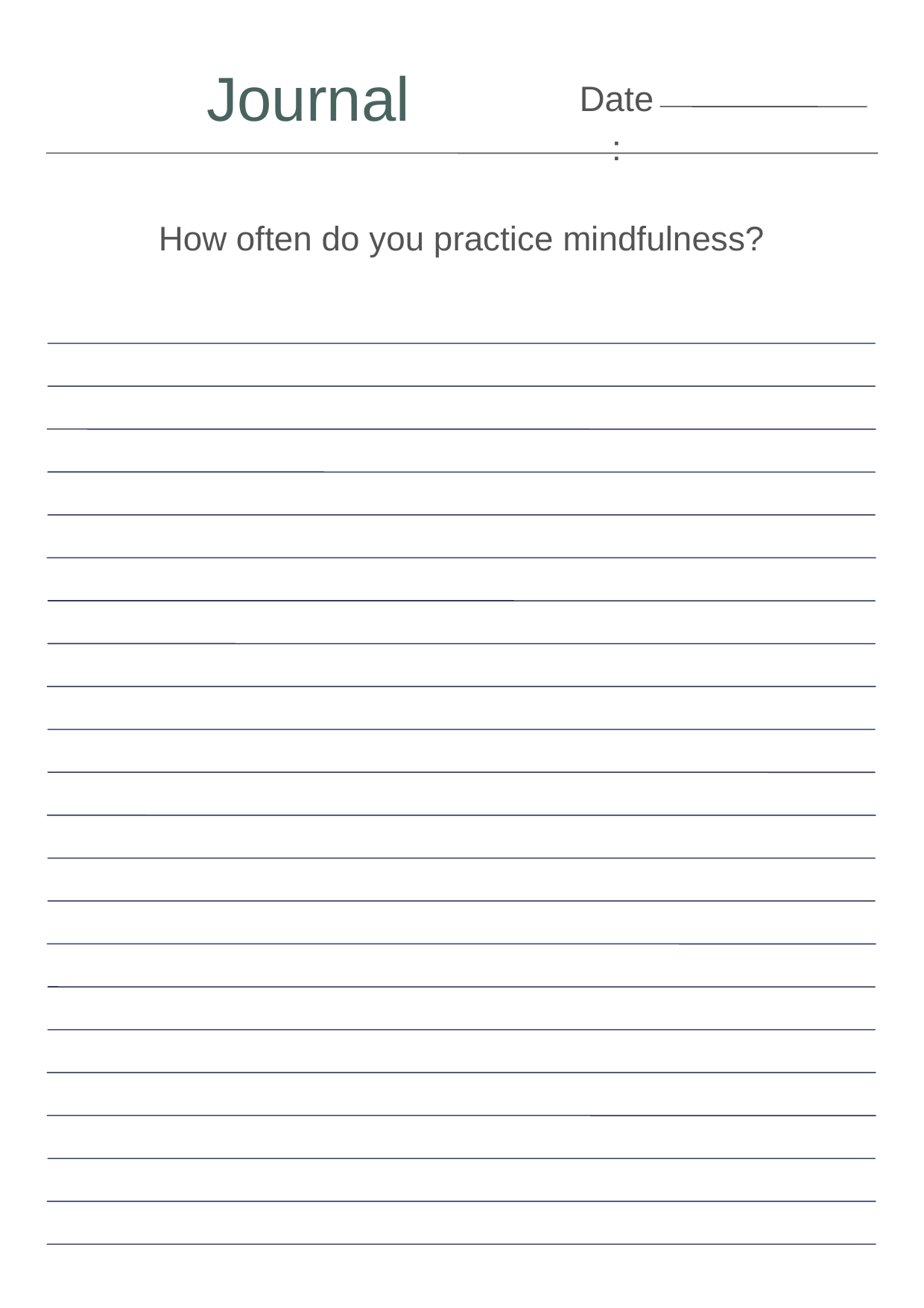

Journal
Date:

How often do you practice mindfulness?